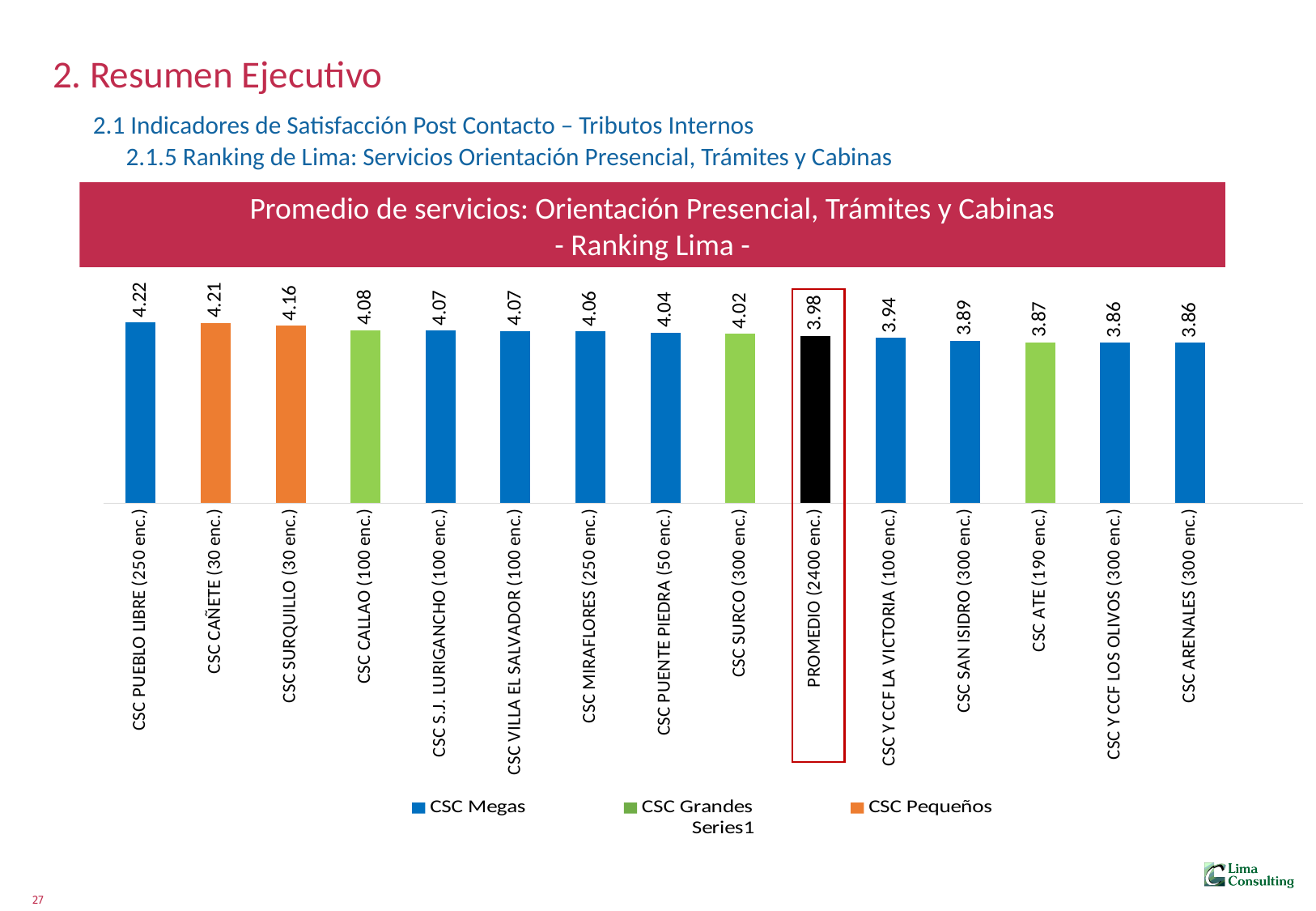

2. Resumen Ejecutivo
    2.1 Indicadores de Satisfacción Post Contacto – Tributos Internos
             2.1.5 Ranking de Lima: Servicios Orientación Presencial, Trámites y Cabinas
Promedio de servicios: Orientación Presencial, Trámites y Cabinas
- Ranking Lima -

### Chart

| Category |  |
|---|---|
| CSC PUEBLO LIBRE (250 enc.) | 4.218 |
| CSC CAÑETE (30 enc.) | 4.21 |
| CSC SURQUILLO (30 enc.) | 4.163333333333333 |
| CSC CALLAO (100 enc.) | 4.078 |
| CSC S.J. LURIGANCHO (100 enc.) | 4.072 |
| CSC VILLA EL SALVADOR (100 enc.) | 4.069 |
| CSC MIRAFLORES (250 enc.) | 4.0584 |
| CSC PUENTE PIEDRA (50 enc.) | 4.036 |
| CSC SURCO (300 enc.) | 4.019333333333332 |
| PROMEDIO (2400 enc.) | 3.9833333333333334 |
| CSC Y CCF LA VICTORIA (100 enc.) | 3.941 |
| CSC SAN ISIDRO (300 enc.) | 3.89 |
| CSC ATE (190 enc.) | 3.866315789473684 |
| CSC Y CCF LOS OLIVOS (300 enc.) | 3.8593333333333337 |
| CSC ARENALES (300 enc.) | 3.855666666666667 |

### Chart

| Category | CSC Megas | CSC Grandes | CSC medianos | CSC Pequeños |
|---|---|---|---|---|
27